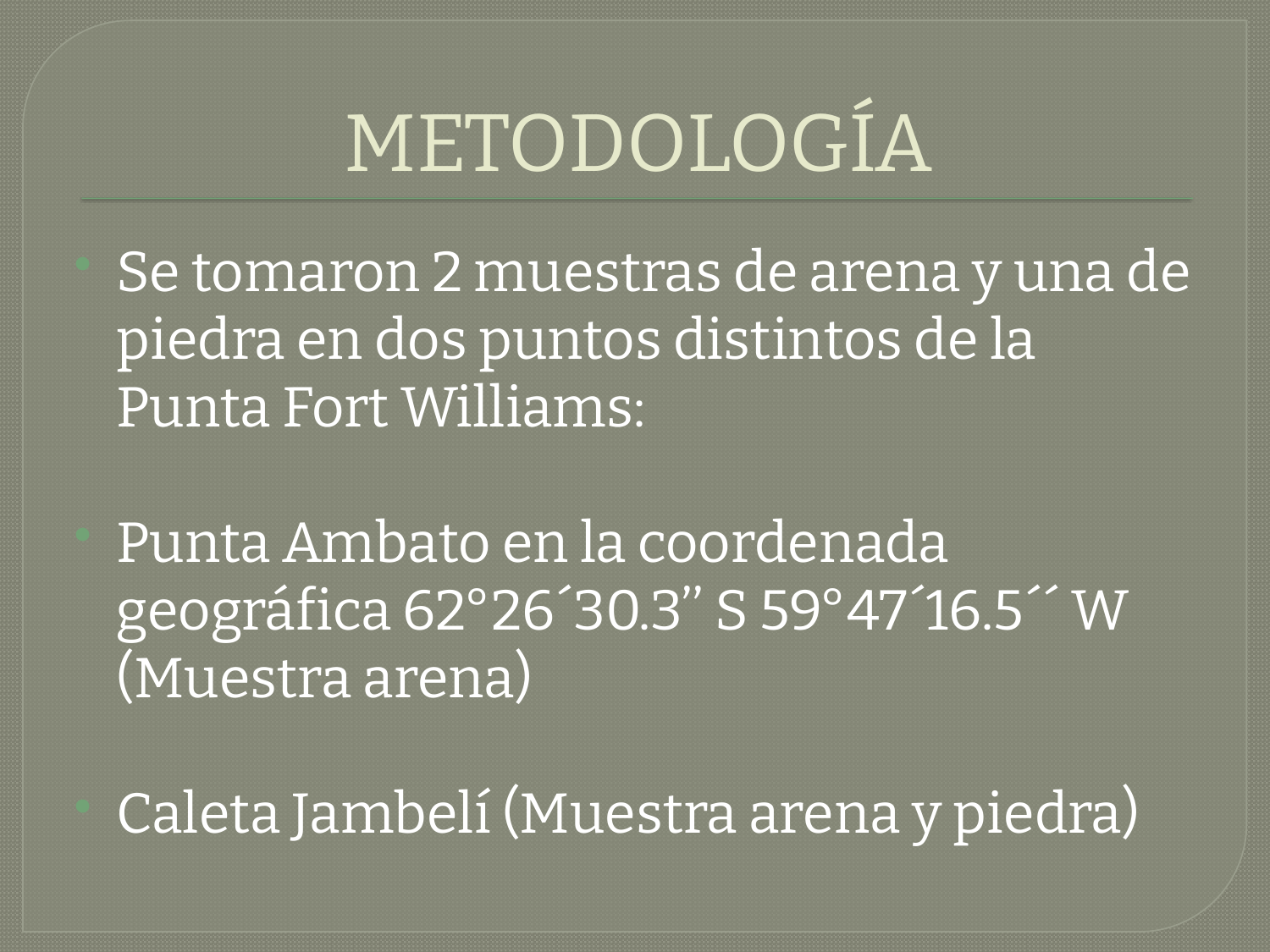

# METODOLOGÍA
Se tomaron 2 muestras de arena y una de piedra en dos puntos distintos de la Punta Fort Williams:

Punta Ambato en la coordenada geográfica 62°26´30.3’’ S 59°47´16.5´´ W (Muestra arena)

Caleta Jambelí (Muestra arena y piedra)